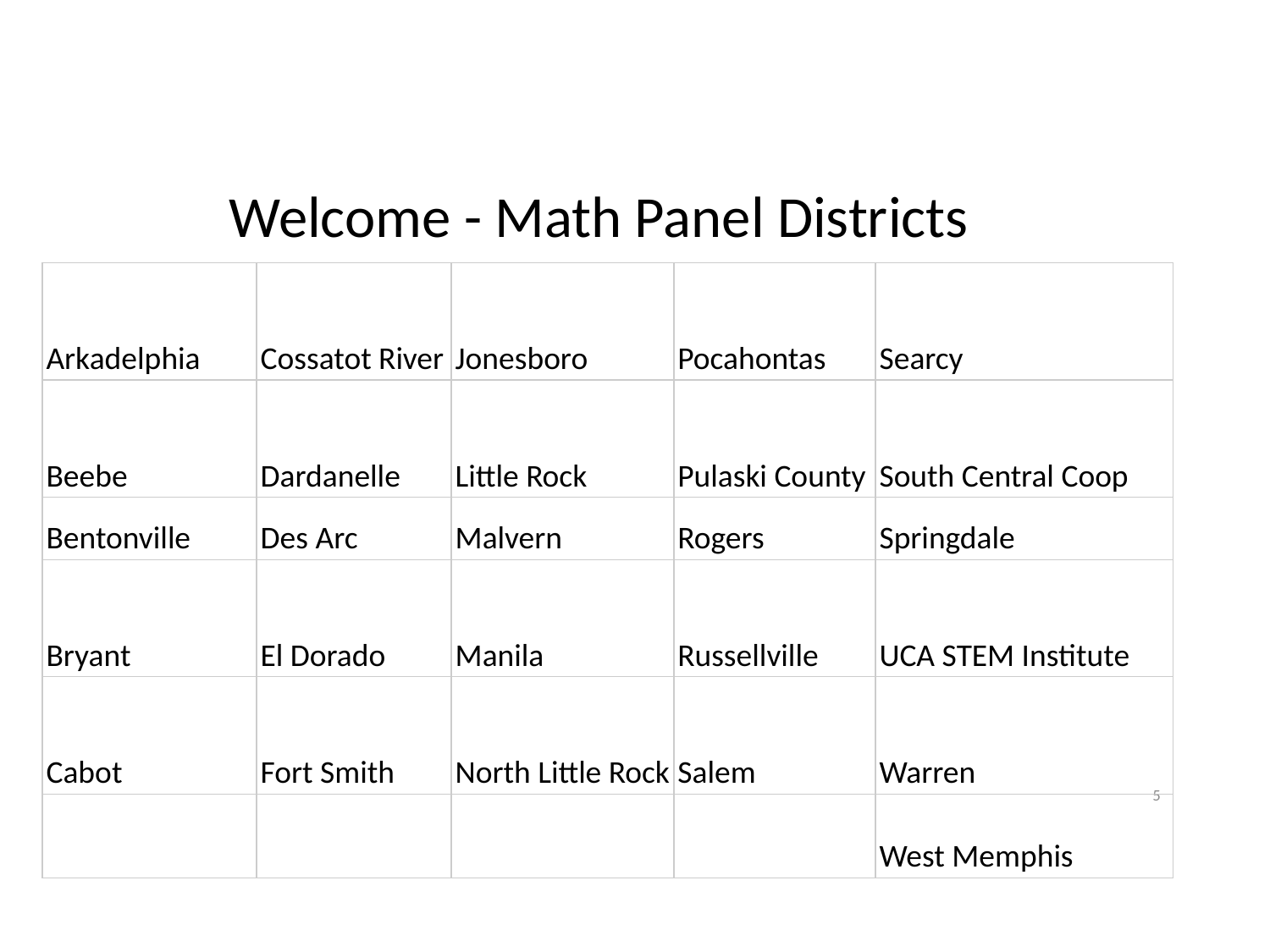

# Welcome - Math Panel Districts
| Arkadelphia | Cossatot River | Jonesboro | Pocahontas | Searcy |
| --- | --- | --- | --- | --- |
| Beebe | Dardanelle | Little Rock | Pulaski County | South Central Coop |
| Bentonville | Des Arc | Malvern | Rogers | Springdale |
| Bryant | El Dorado | Manila | Russellville | UCA STEM Institute |
| Cabot | Fort Smith | North Little Rock | Salem | Warren |
|  |  |  |  | West Memphis |
5